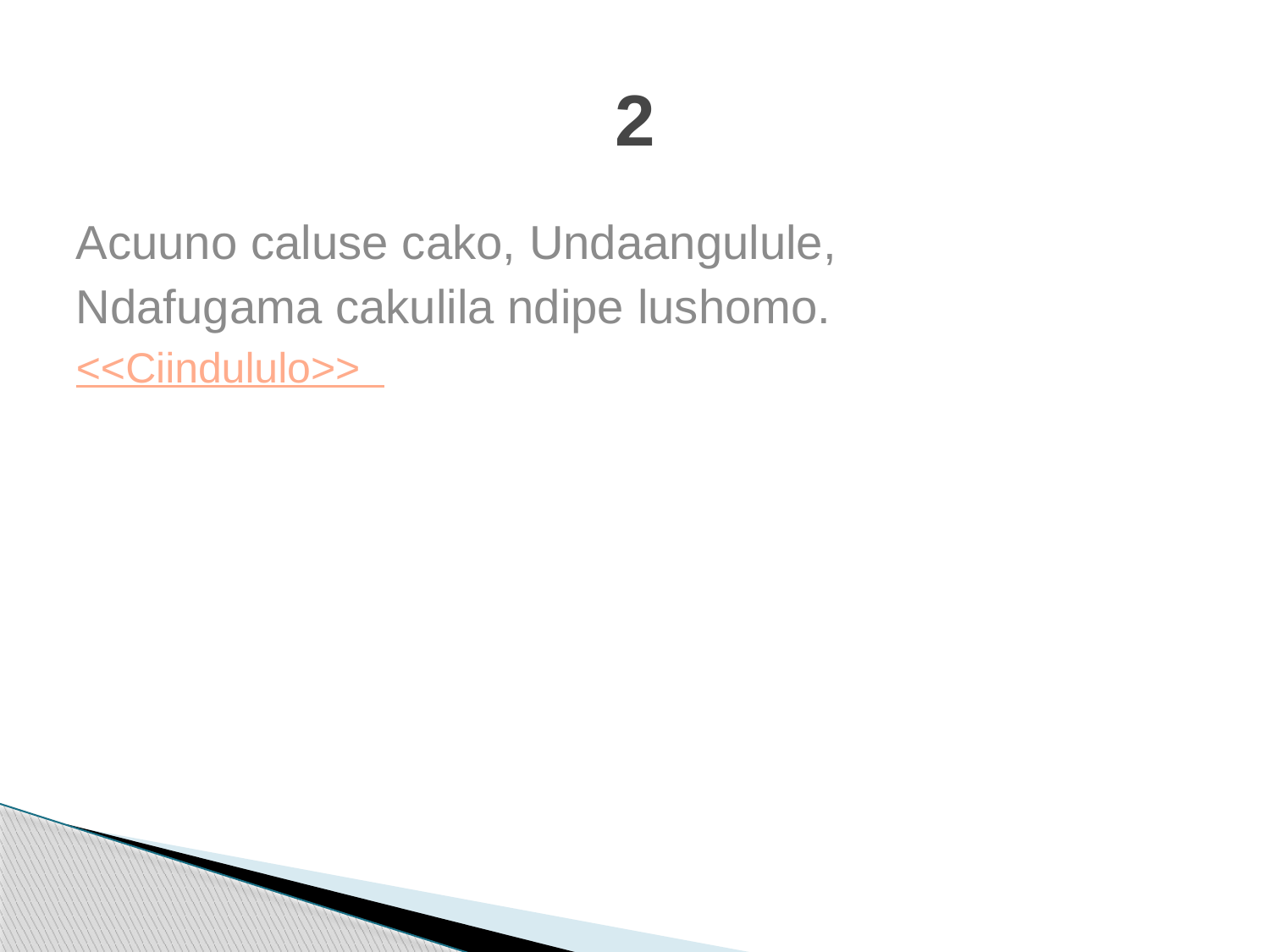

# 2
Acuuno caluse cako, Undaangulule,
Ndafugama cakulila ndipe lushomo.
<<Ciindululo>>